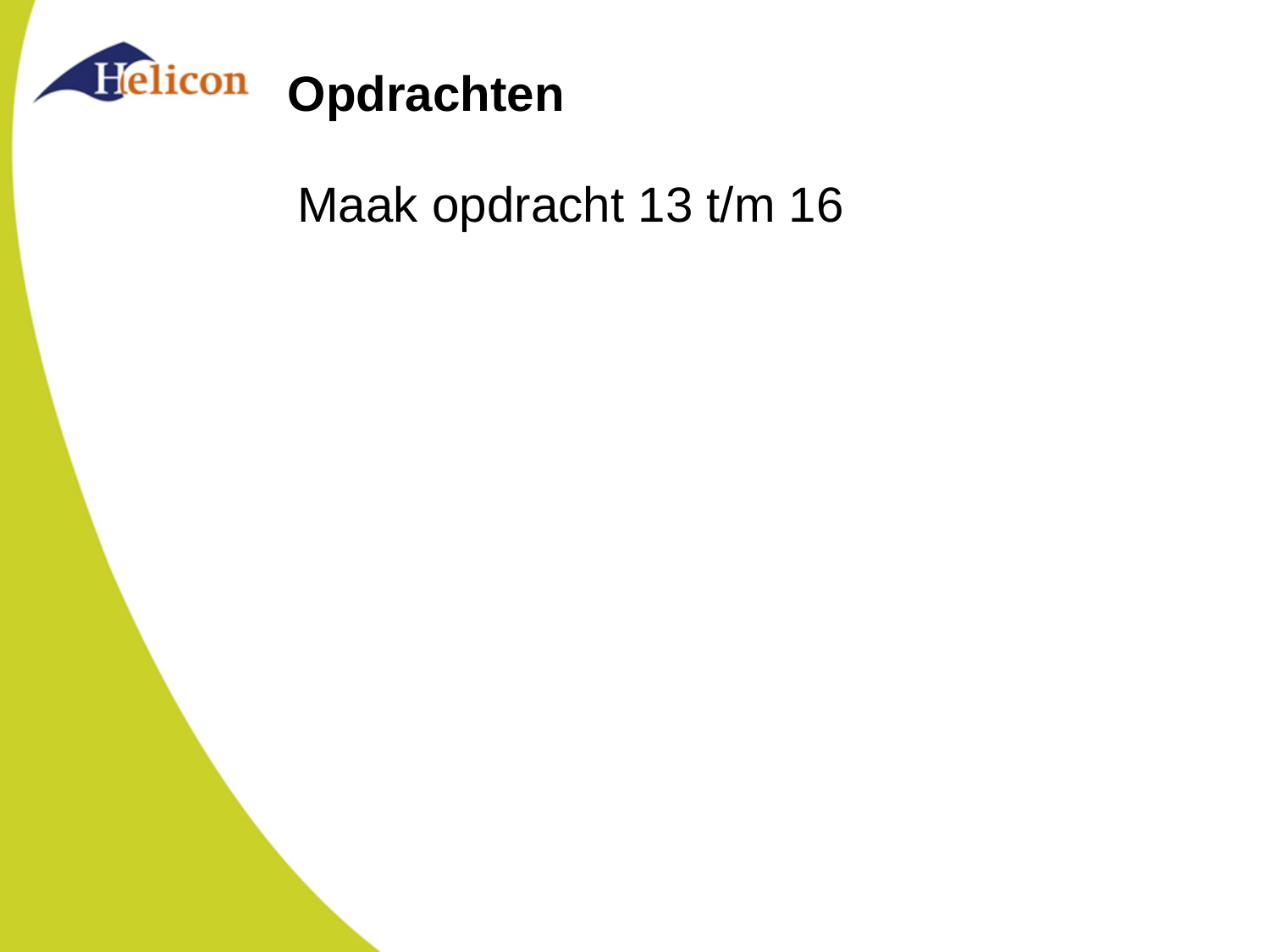

# Opdrachten
Maak opdracht 13 t/m 16